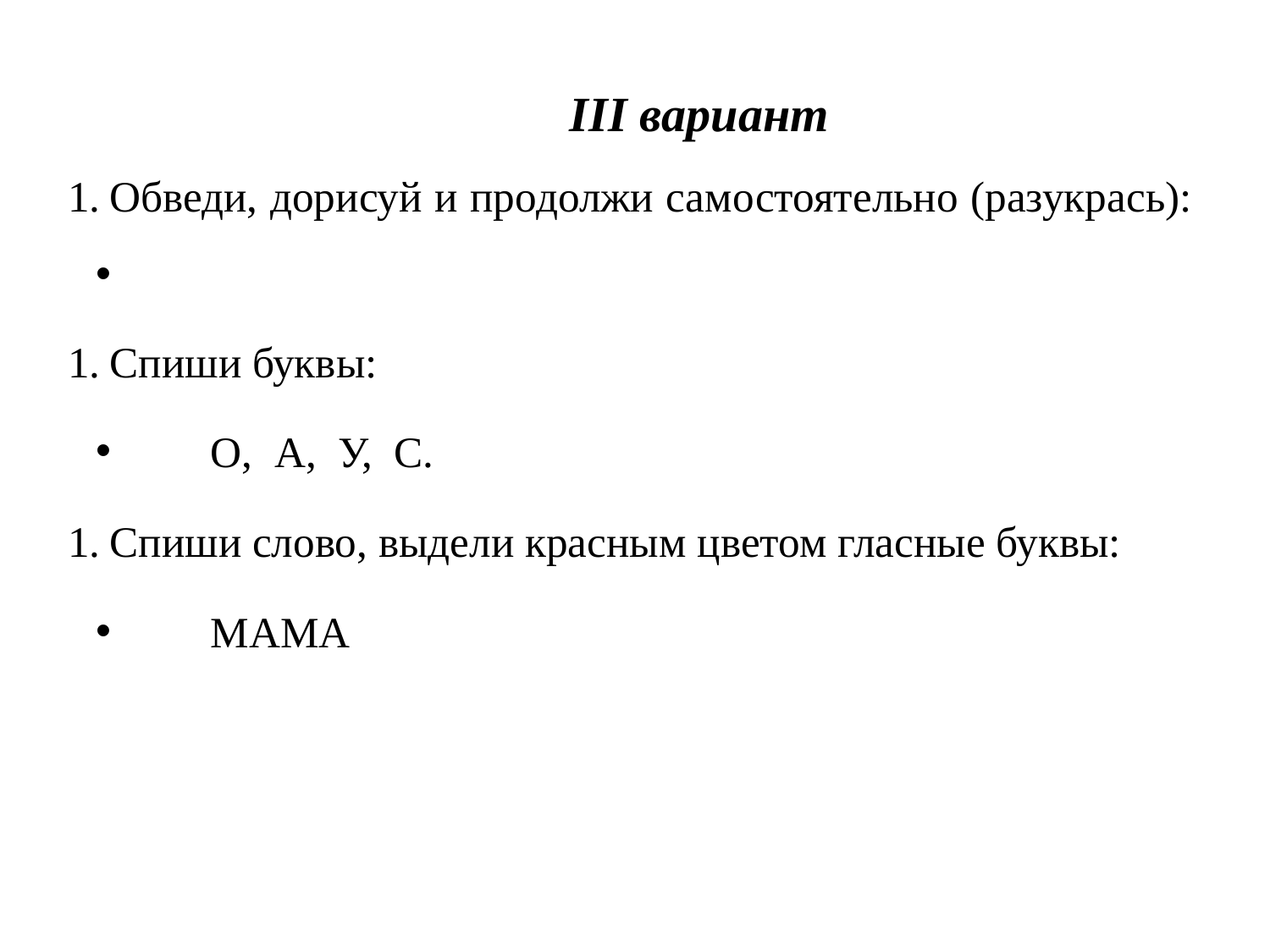

# III вариант
Обведи, дорисуй и продолжи самостоятельно (разукрась):

Спиши буквы:
О,  А,  У,  С.
Спиши слово, выдели красным цветом гласные буквы:
МАМА